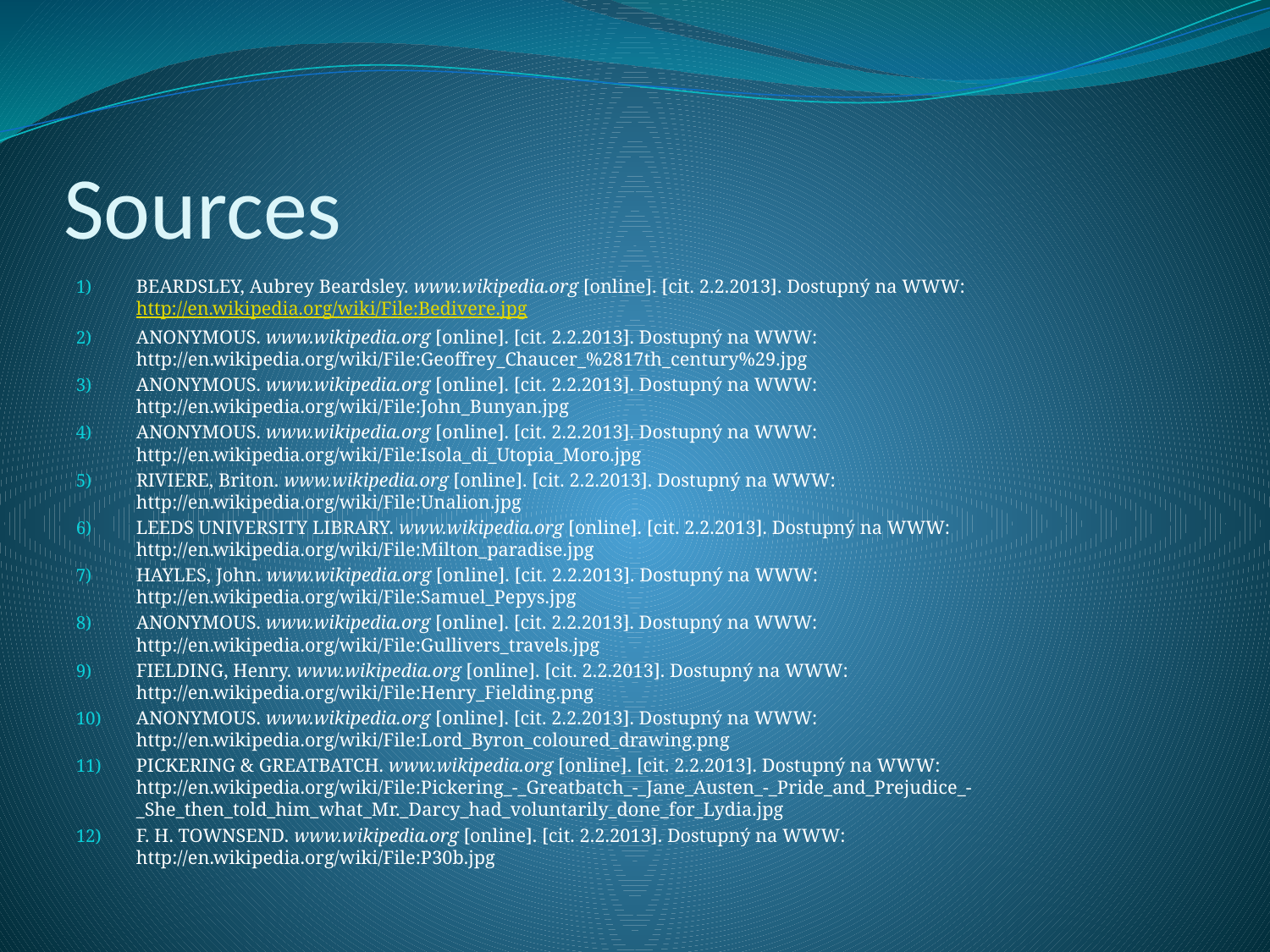

# Sources
BEARDSLEY, Aubrey Beardsley. www.wikipedia.org [online]. [cit. 2.2.2013]. Dostupný na WWW: http://en.wikipedia.org/wiki/File:Bedivere.jpg
ANONYMOUS. www.wikipedia.org [online]. [cit. 2.2.2013]. Dostupný na WWW: http://en.wikipedia.org/wiki/File:Geoffrey_Chaucer_%2817th_century%29.jpg
ANONYMOUS. www.wikipedia.org [online]. [cit. 2.2.2013]. Dostupný na WWW: http://en.wikipedia.org/wiki/File:John_Bunyan.jpg
ANONYMOUS. www.wikipedia.org [online]. [cit. 2.2.2013]. Dostupný na WWW: http://en.wikipedia.org/wiki/File:Isola_di_Utopia_Moro.jpg
RIVIERE, Briton. www.wikipedia.org [online]. [cit. 2.2.2013]. Dostupný na WWW: http://en.wikipedia.org/wiki/File:Unalion.jpg
LEEDS UNIVERSITY LIBRARY. www.wikipedia.org [online]. [cit. 2.2.2013]. Dostupný na WWW: http://en.wikipedia.org/wiki/File:Milton_paradise.jpg
HAYLES, John. www.wikipedia.org [online]. [cit. 2.2.2013]. Dostupný na WWW: http://en.wikipedia.org/wiki/File:Samuel_Pepys.jpg
ANONYMOUS. www.wikipedia.org [online]. [cit. 2.2.2013]. Dostupný na WWW: http://en.wikipedia.org/wiki/File:Gullivers_travels.jpg
FIELDING, Henry. www.wikipedia.org [online]. [cit. 2.2.2013]. Dostupný na WWW: http://en.wikipedia.org/wiki/File:Henry_Fielding.png
ANONYMOUS. www.wikipedia.org [online]. [cit. 2.2.2013]. Dostupný na WWW: http://en.wikipedia.org/wiki/File:Lord_Byron_coloured_drawing.png
PICKERING & GREATBATCH. www.wikipedia.org [online]. [cit. 2.2.2013]. Dostupný na WWW: http://en.wikipedia.org/wiki/File:Pickering_-_Greatbatch_-_Jane_Austen_-_Pride_and_Prejudice_-_She_then_told_him_what_Mr._Darcy_had_voluntarily_done_for_Lydia.jpg
F. H. TOWNSEND. www.wikipedia.org [online]. [cit. 2.2.2013]. Dostupný na WWW: http://en.wikipedia.org/wiki/File:P30b.jpg